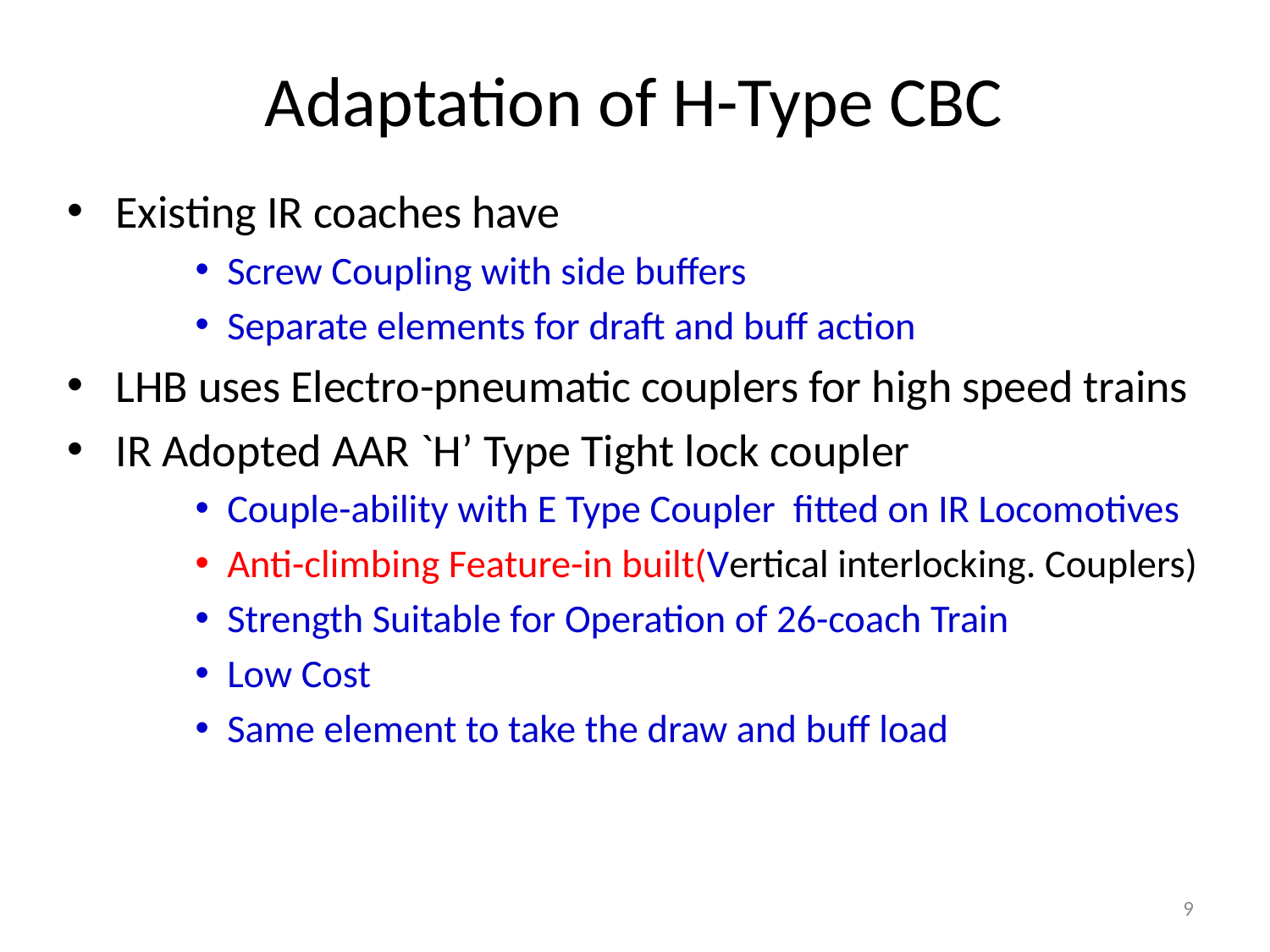

# Adaptation of H-Type CBC
Existing IR coaches have
Screw Coupling with side buffers
Separate elements for draft and buff action
LHB uses Electro-pneumatic couplers for high speed trains
IR Adopted AAR `H’ Type Tight lock coupler
Couple-ability with E Type Coupler  fitted on IR Locomotives
Anti-climbing Feature-in built(Vertical interlocking. Couplers)
Strength Suitable for Operation of 26-coach Train
Low Cost
Same element to take the draw and buff load
9